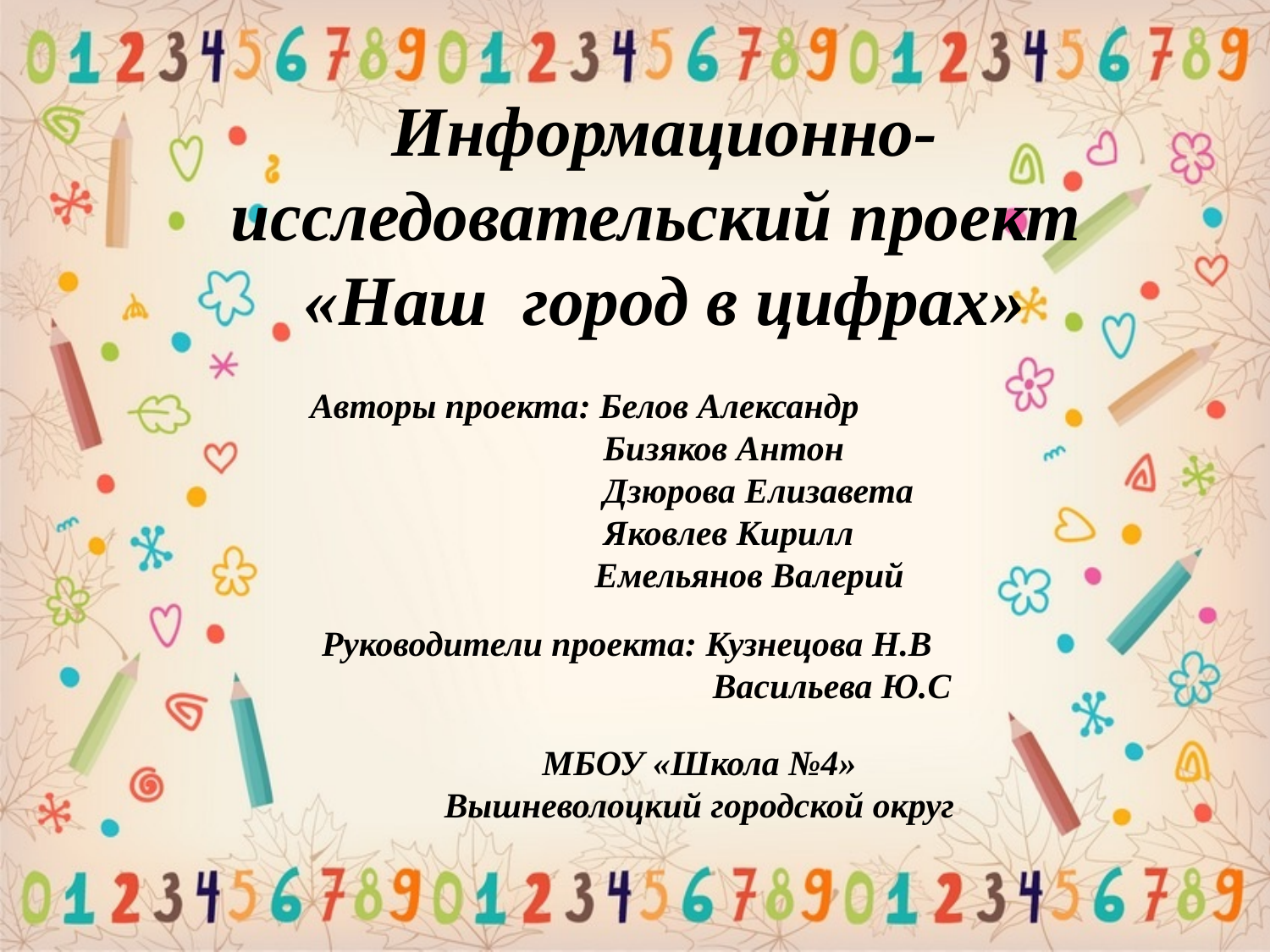

Информационно-исследовательский проект
«Наш  город в цифрах»

Авторы проекта: Белов Александр
                                 Бизяков Антон
                                 Дзюрова Елизавета
                                 Яковлев Кирилл
                                Емельянов Валерий
Руководители проекта: Кузнецова Н.В
                                            Васильева Ю.С
МБОУ «Школа №4»
Вышневолоцкий городской округ